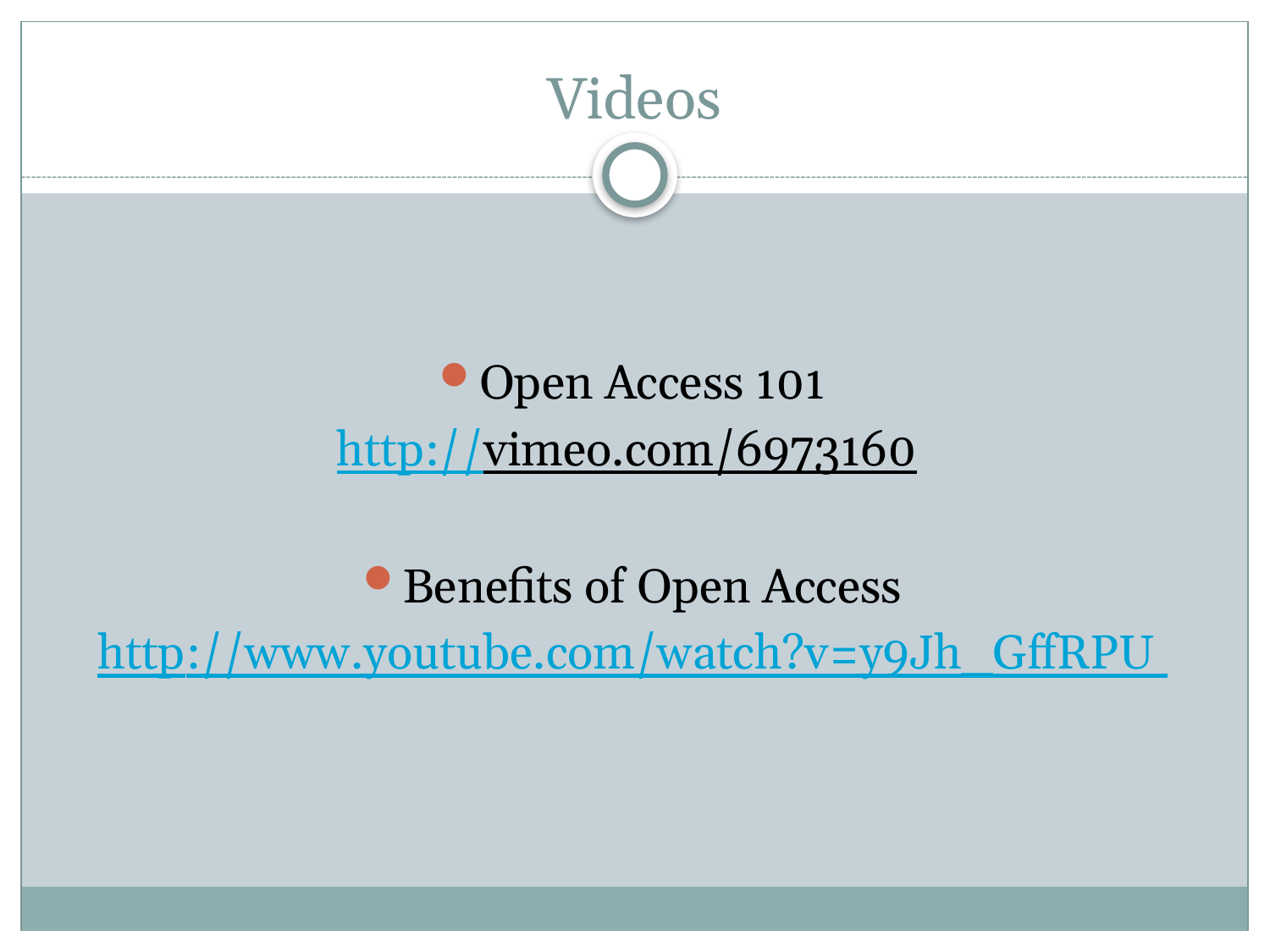

# Videos

Open Access 101
http://vimeo.com/6973160

Benefits of Open Access
http://www.youtube.com/watch?v=y9Jh_GffRPU